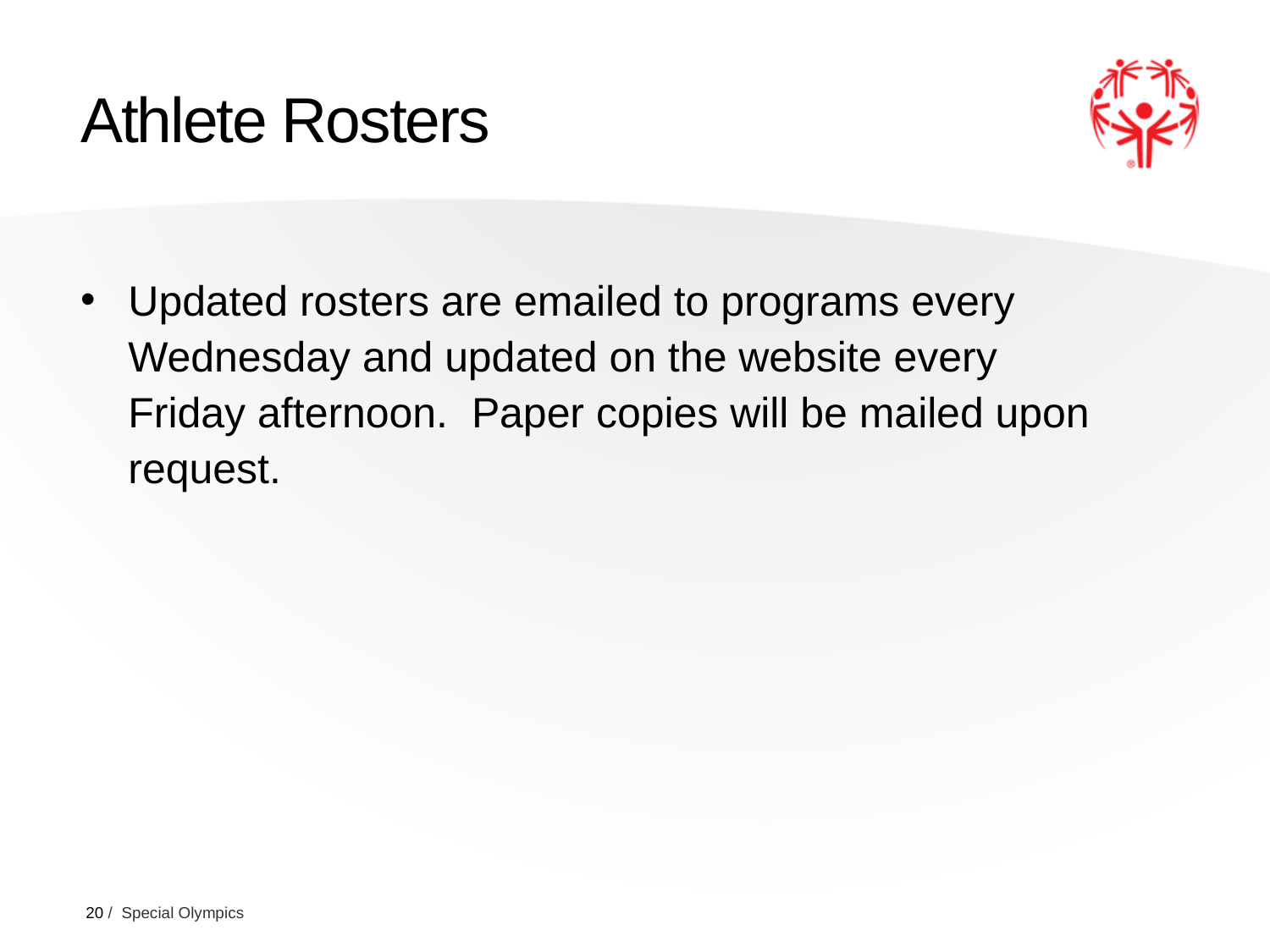

# Athlete Rosters
Updated rosters are emailed to programs every Wednesday and updated on the website every Friday afternoon.  Paper copies will be mailed upon request.
20 /  Special Olympics